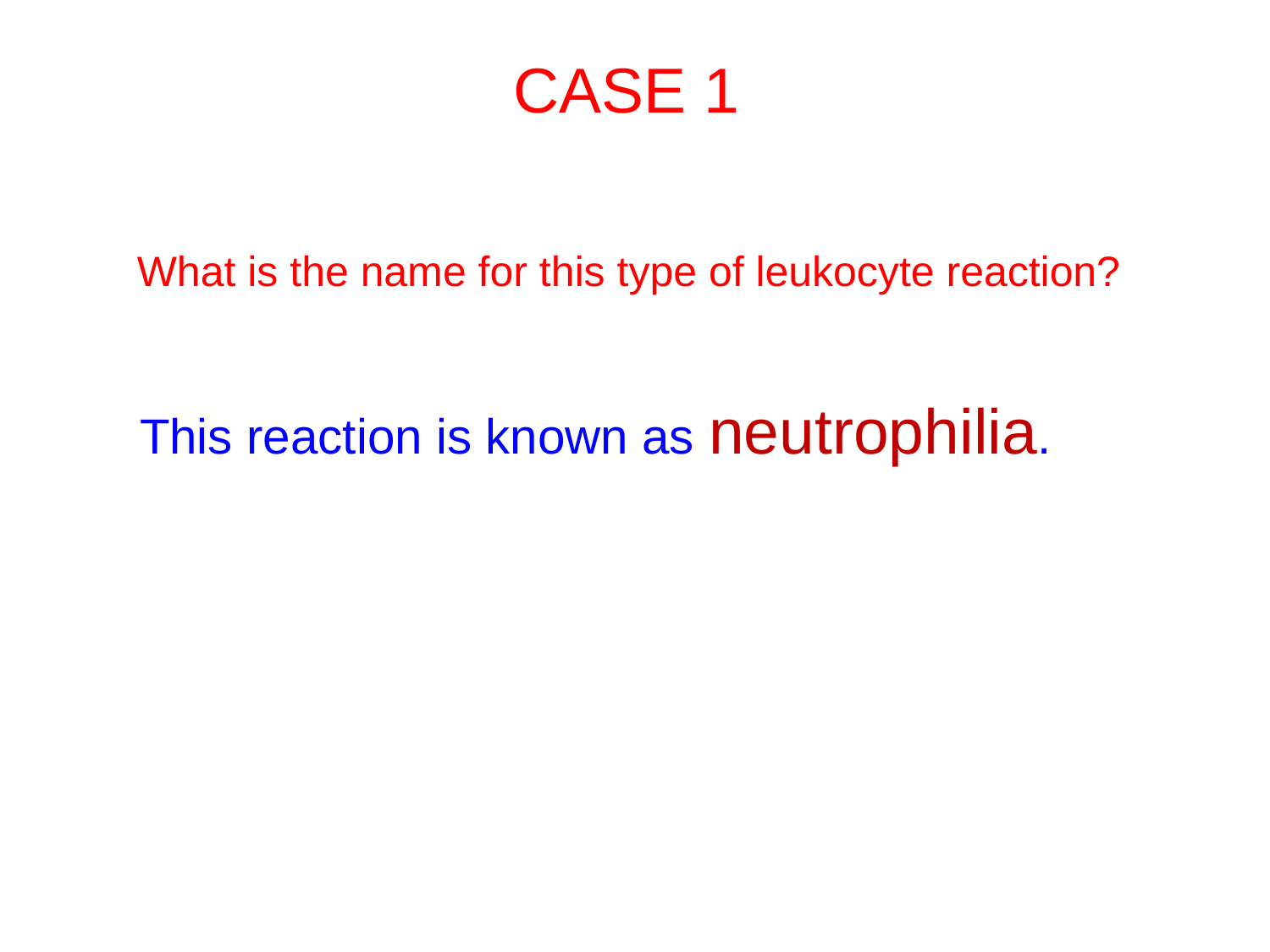

# CASE 1

What is the name for this type of leukocyte reaction?

	This reaction is known as neutrophilia.